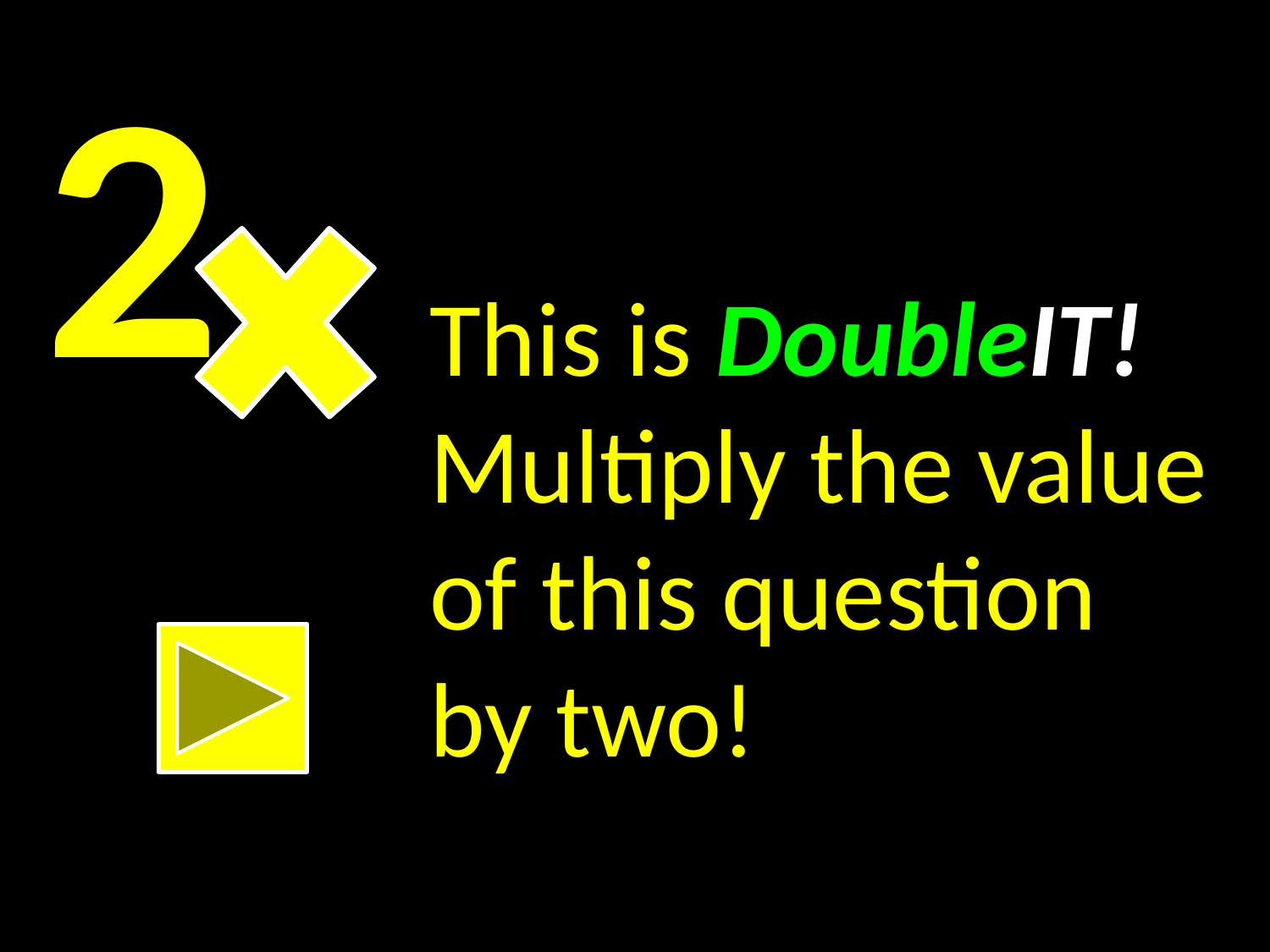

2

This is DoubleIT!
Multiply the value
of this question
by two!